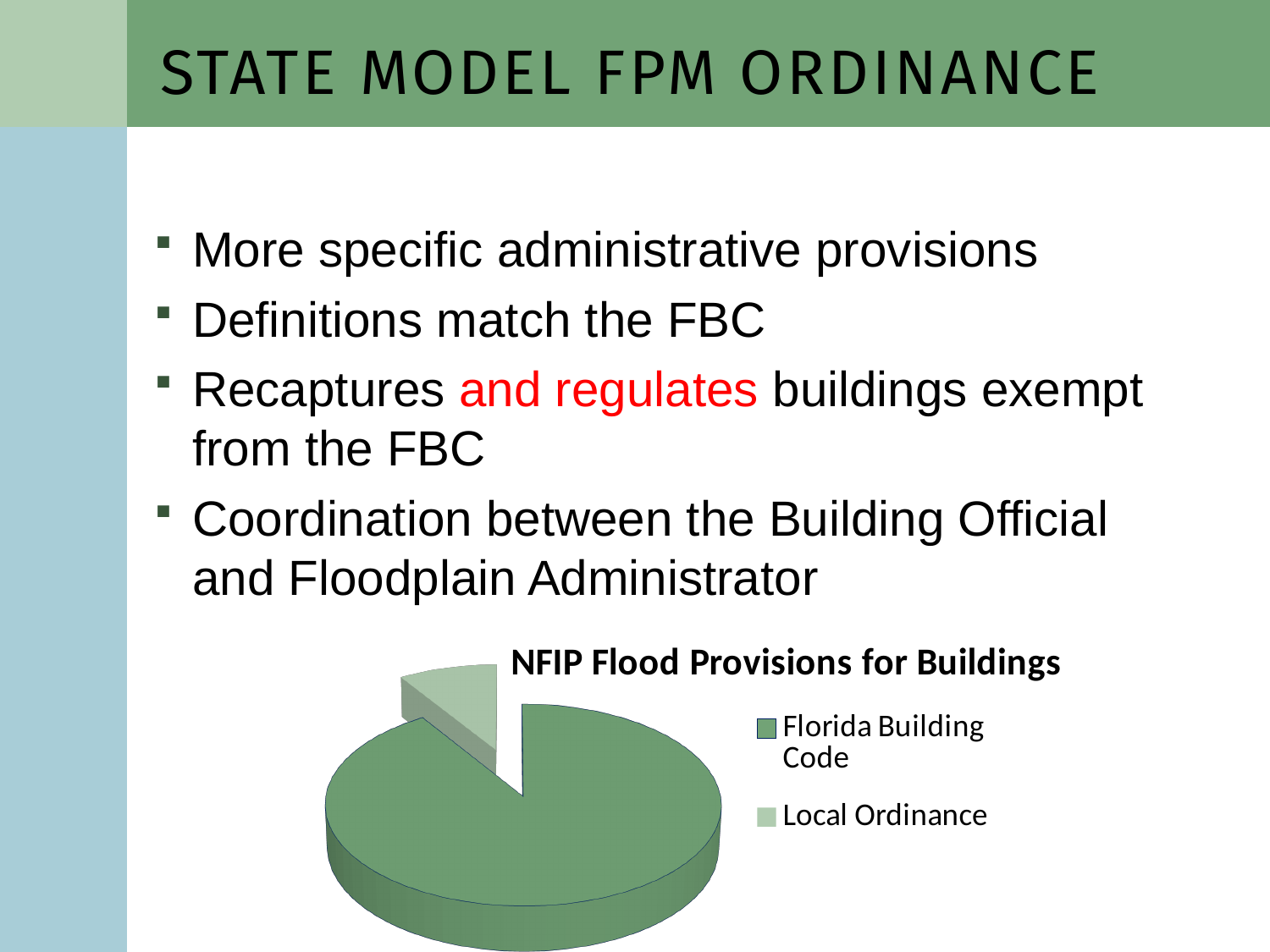

# State Model FPM Ordinance
More specific administrative provisions
Definitions match the FBC
Recaptures and regulates buildings exempt from the FBC
Coordination between the Building Official and Floodplain Administrator

[unsupported chart]